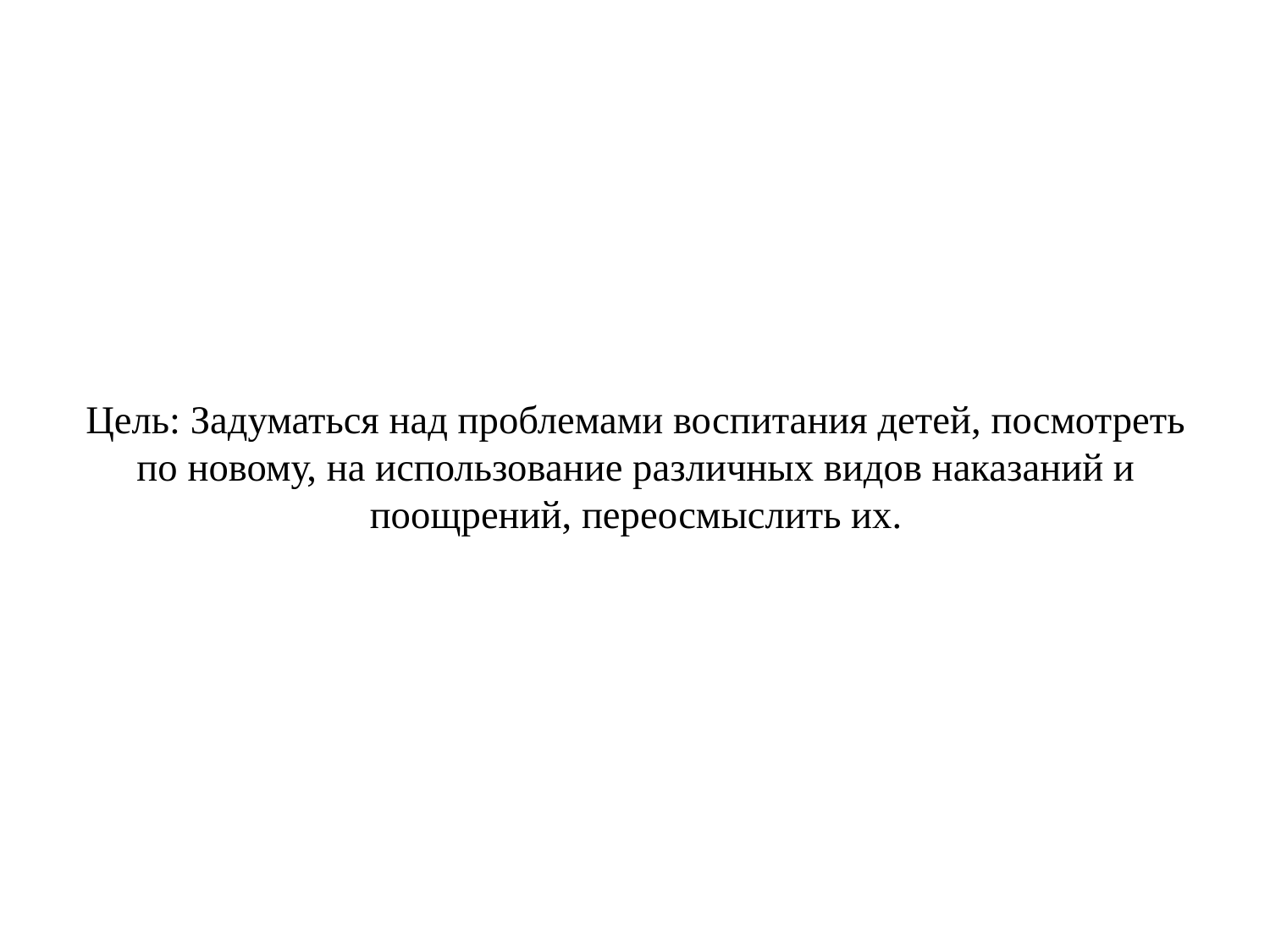

# Цель: Задуматься над проблемами воспитания детей, посмотреть по новому, на использование различных видов наказаний и поощрений, переосмыслить их.